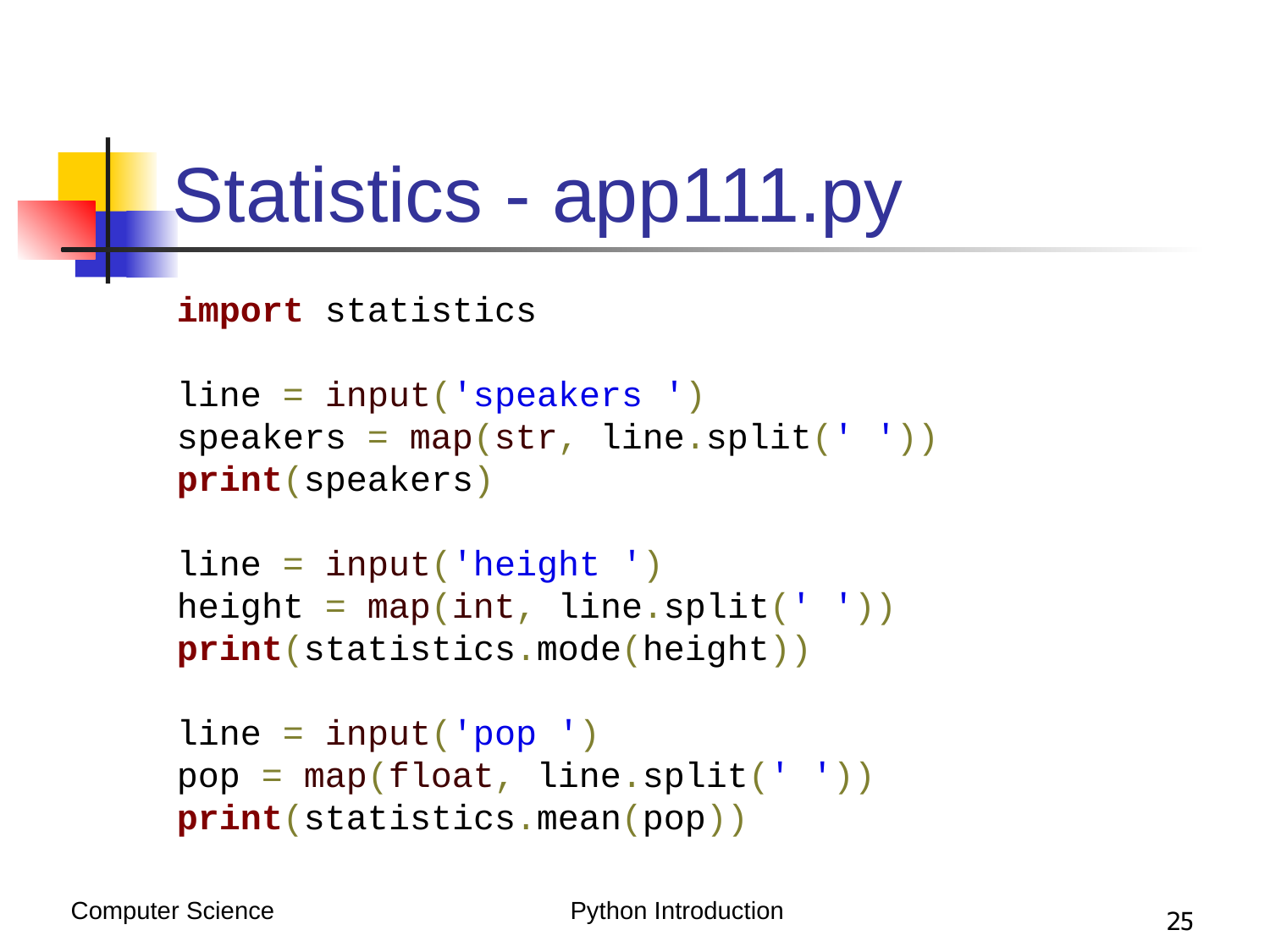

# Statistics - app111.py
import statistics
line = input('speakers ')
speakers = map(str, line.split(' '))
print(speakers)
line = input('height ')
height = map(int, line.split(' '))
print(statistics.mode(height))
line = input('pop ')
pop = map(float, line.split(' '))
print(statistics.mean(pop))
25